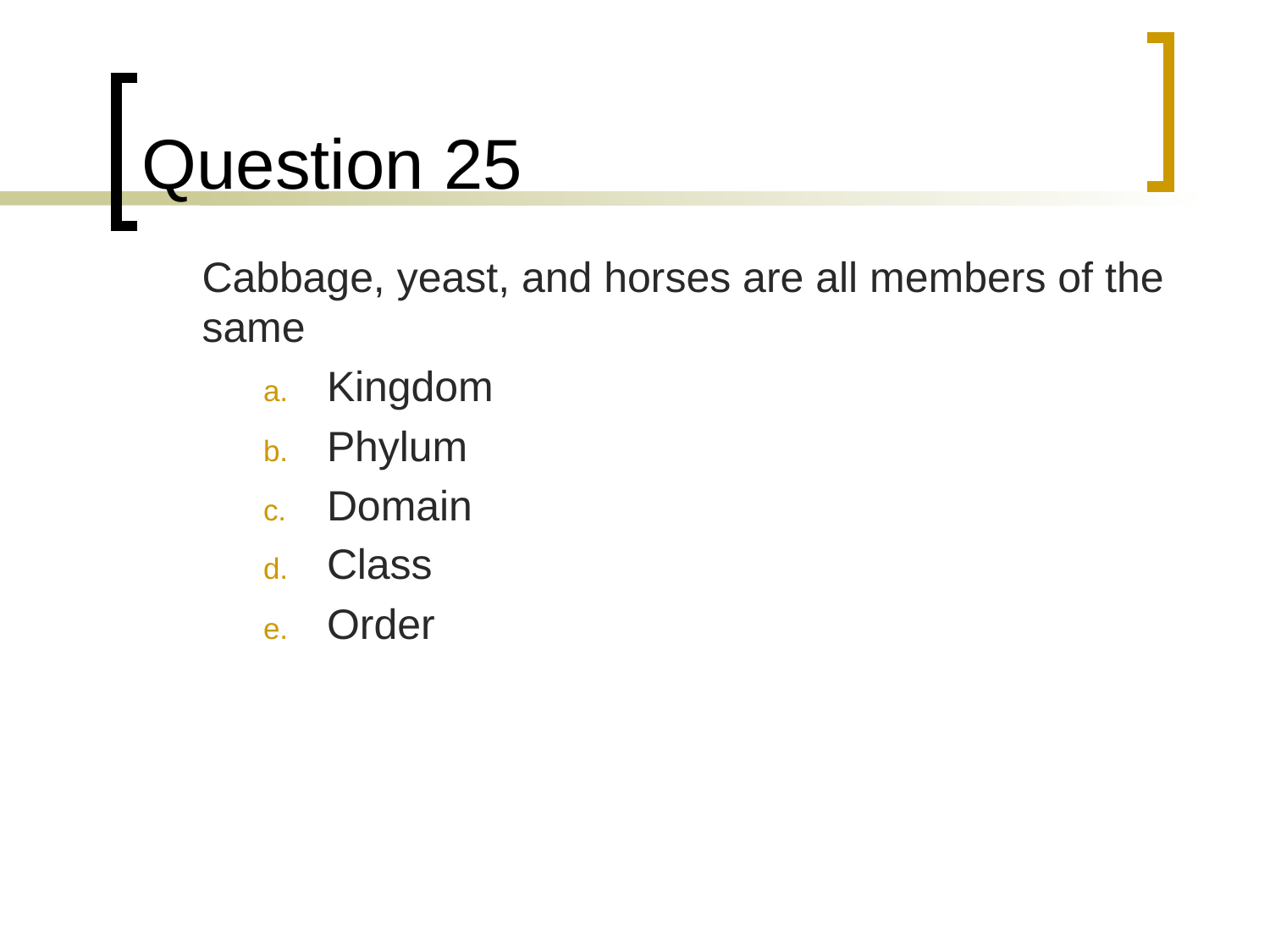

# Question 25
	Cabbage, yeast, and horses are all members of the same
Kingdom
Phylum
Domain
Class
Order